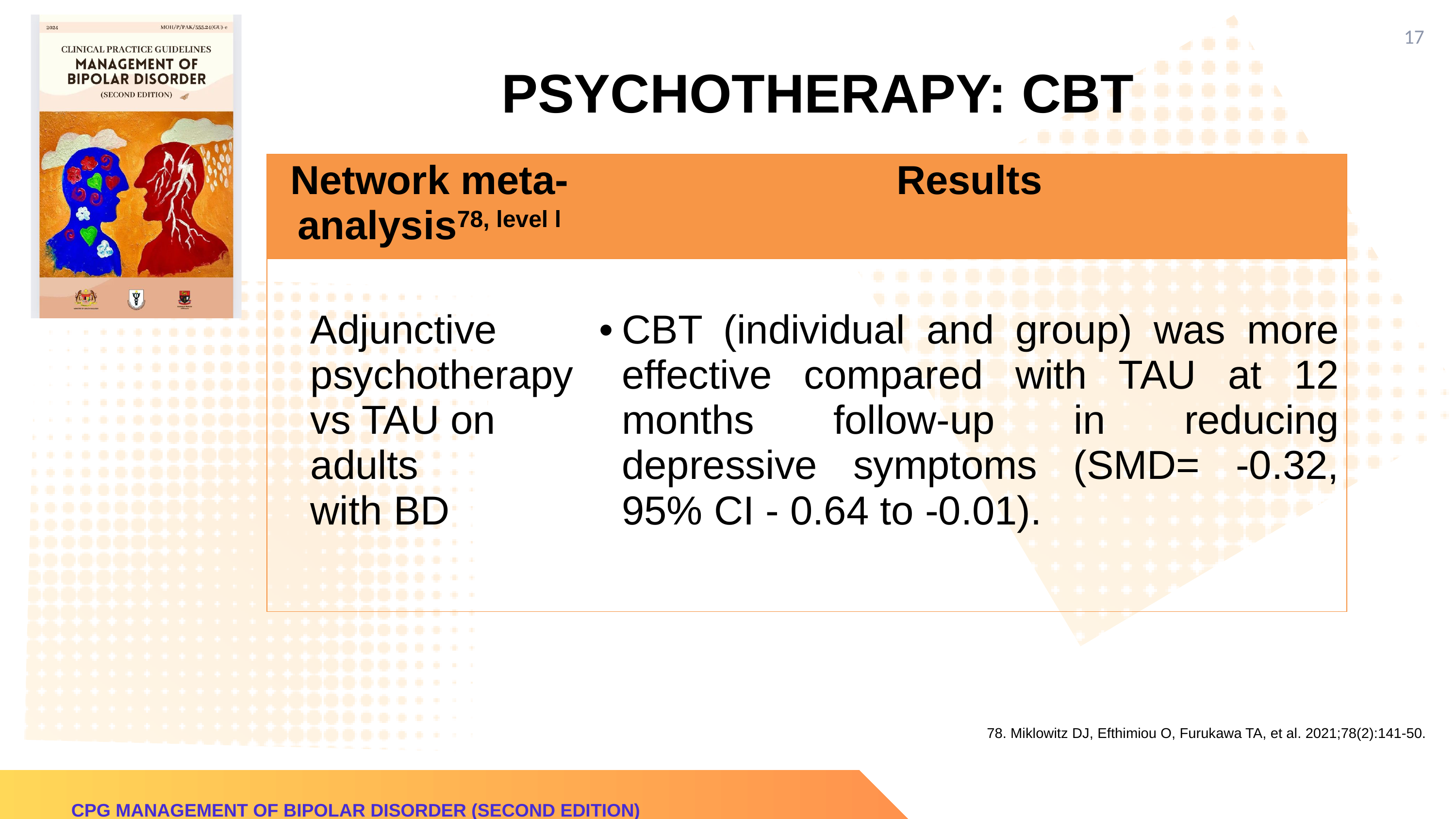

17
PSYCHOTHERAPY: CBT

| Network meta-analysis78, level l | Results |
| --- | --- |
| Adjunctive psychotherapy vs TAU on adults with BD | CBT (individual and group) was more effective compared with TAU at 12 months follow-up in reducing depressive symptoms (SMD= -0.32, 95% CI - 0.64 to -0.01). |

78. Miklowitz DJ, Efthimiou O, Furukawa TA, et al. 2021;78(2):141-50.

CPG MANAGEMENT OF BIPOLAR DISORDER (SECOND EDITION)